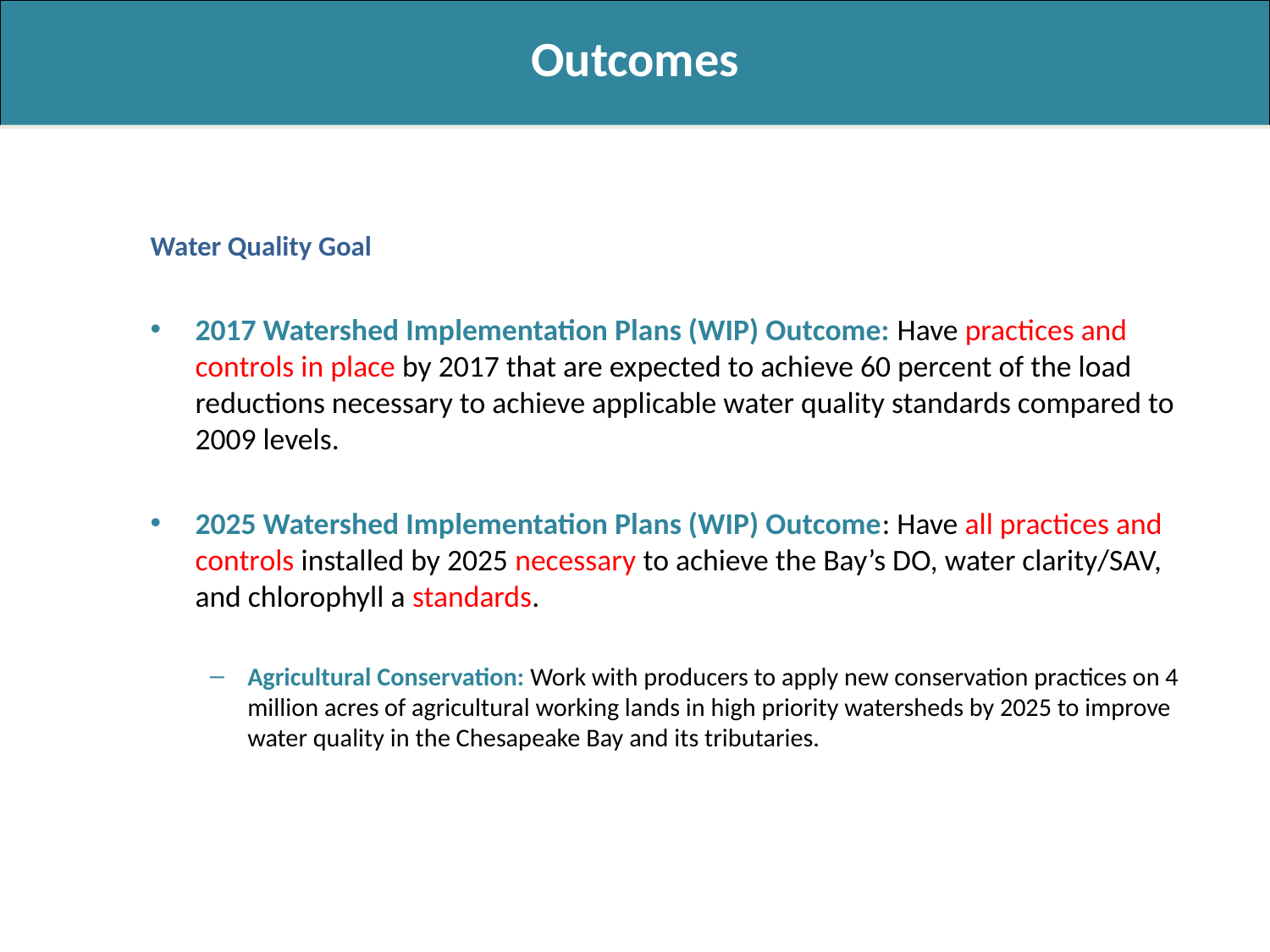

Outcomes
Water Quality Goal

2017 Watershed Implementation Plans (WIP) Outcome: Have practices and controls in place by 2017 that are expected to achieve 60 percent of the load reductions necessary to achieve applicable water quality standards compared to 2009 levels.

2025 Watershed Implementation Plans (WIP) Outcome: Have all practices and controls installed by 2025 necessary to achieve the Bay’s DO, water clarity/SAV, and chlorophyll a standards.

Agricultural Conservation: Work with producers to apply new conservation practices on 4 million acres of agricultural working lands in high priority watersheds by 2025 to improve water quality in the Chesapeake Bay and its tributaries.